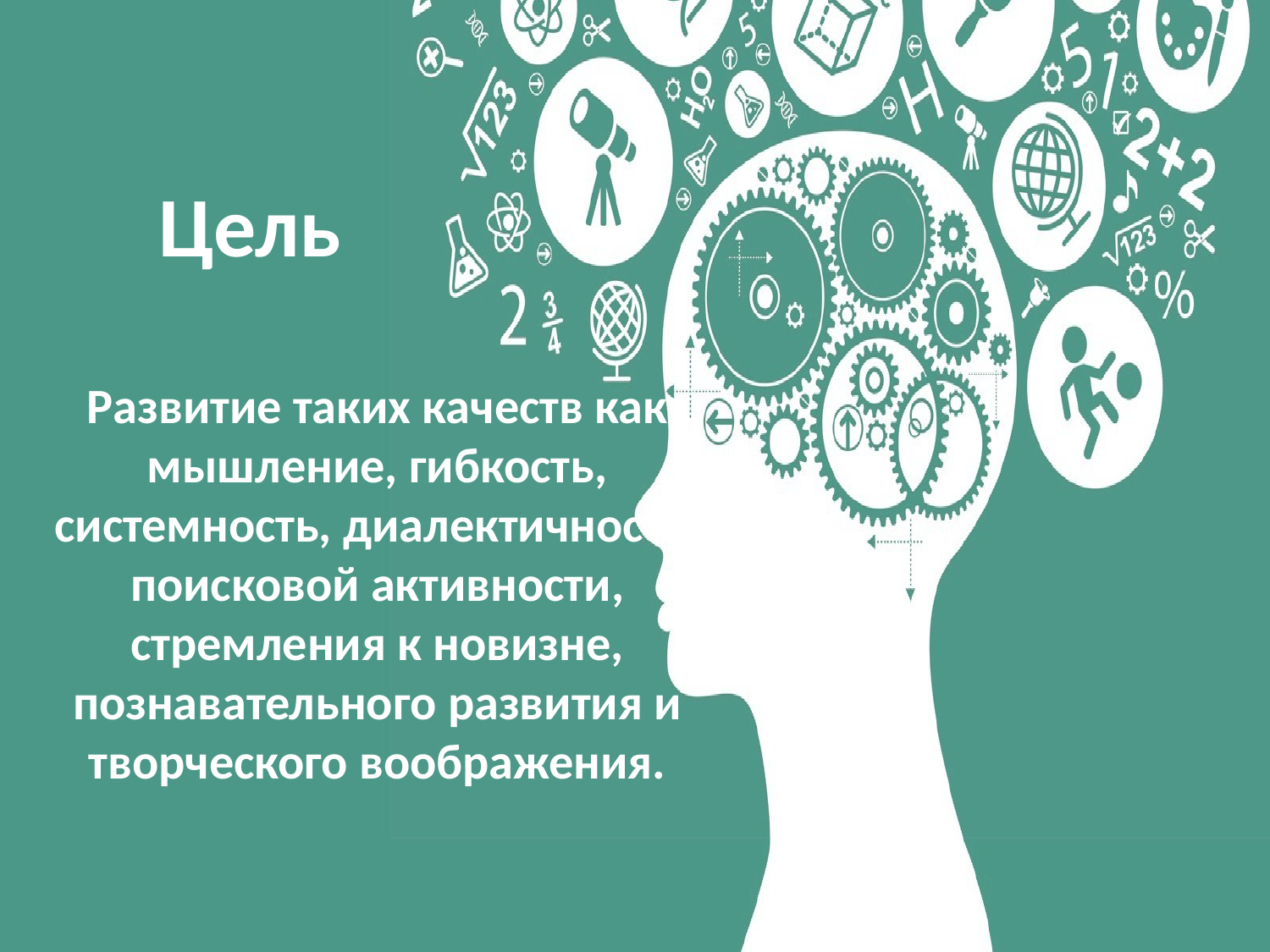

Цель
Развитие таких качеств как мышление, гибкость, системность, диалектичность, поисковой активности, стремления к новизне, познавательного развития и творческого воображения.